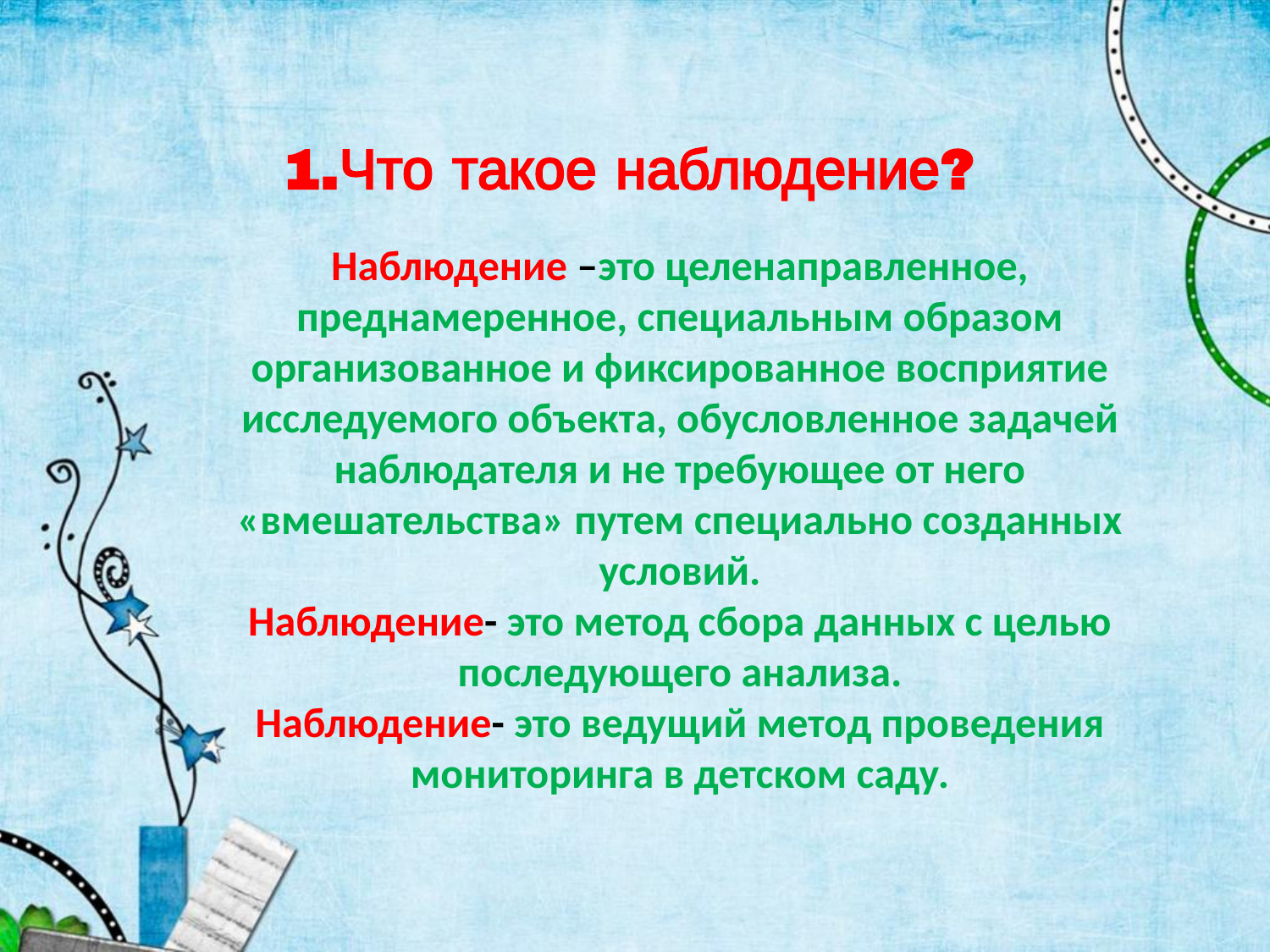

1.Что такое наблюдение?

Наблюдение –это целенаправленное, преднамеренное, специальным образом организованное и фиксированное восприятие исследуемого объекта, обусловленное задачей наблюдателя и не требующее от него «вмешательства» путем специально созданных условий.
Наблюдение- это метод сбора данных с целью последующего анализа.
Наблюдение- это ведущий метод проведения мониторинга в детском саду.